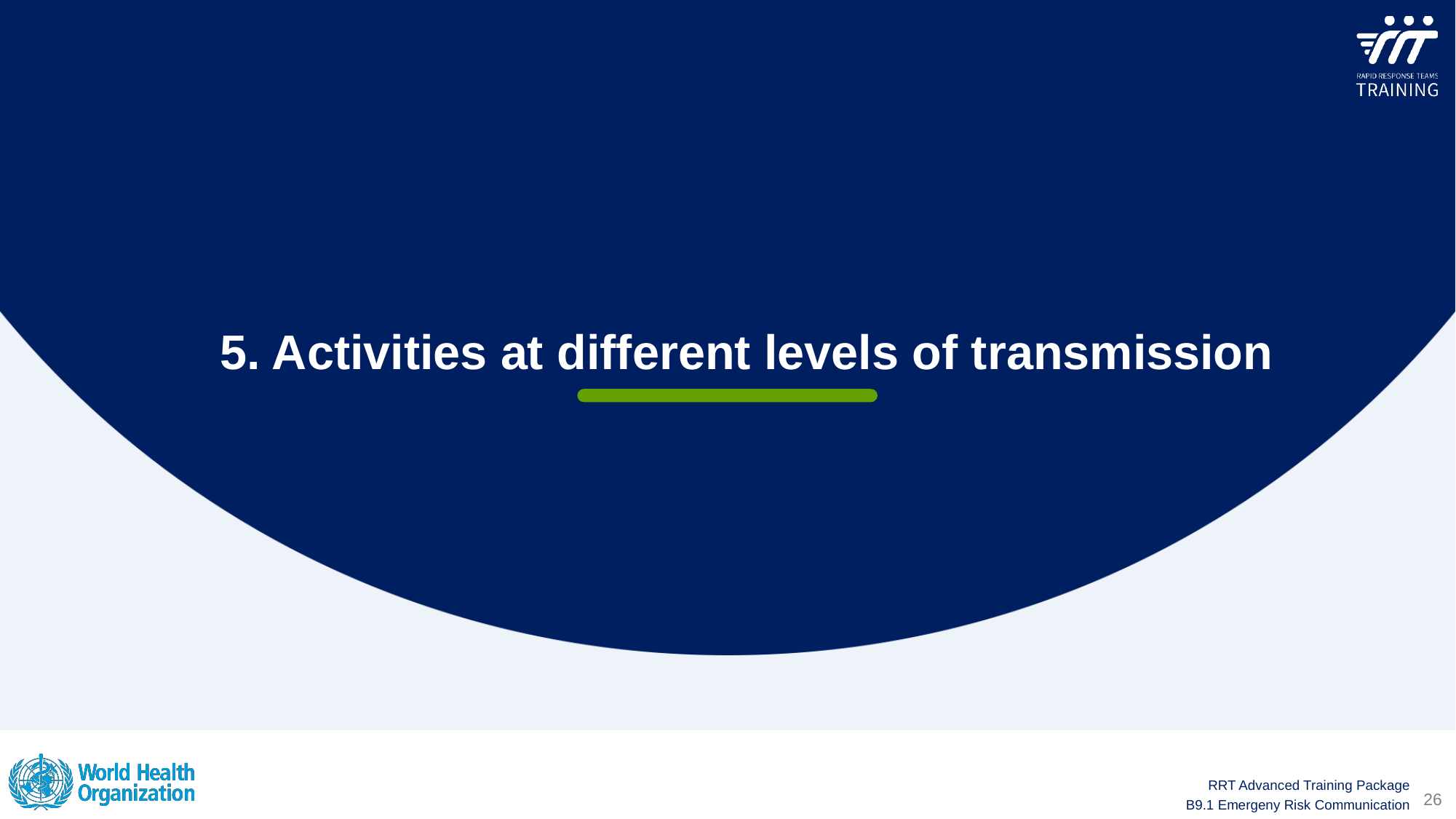

5. Activities at different levels of transmission